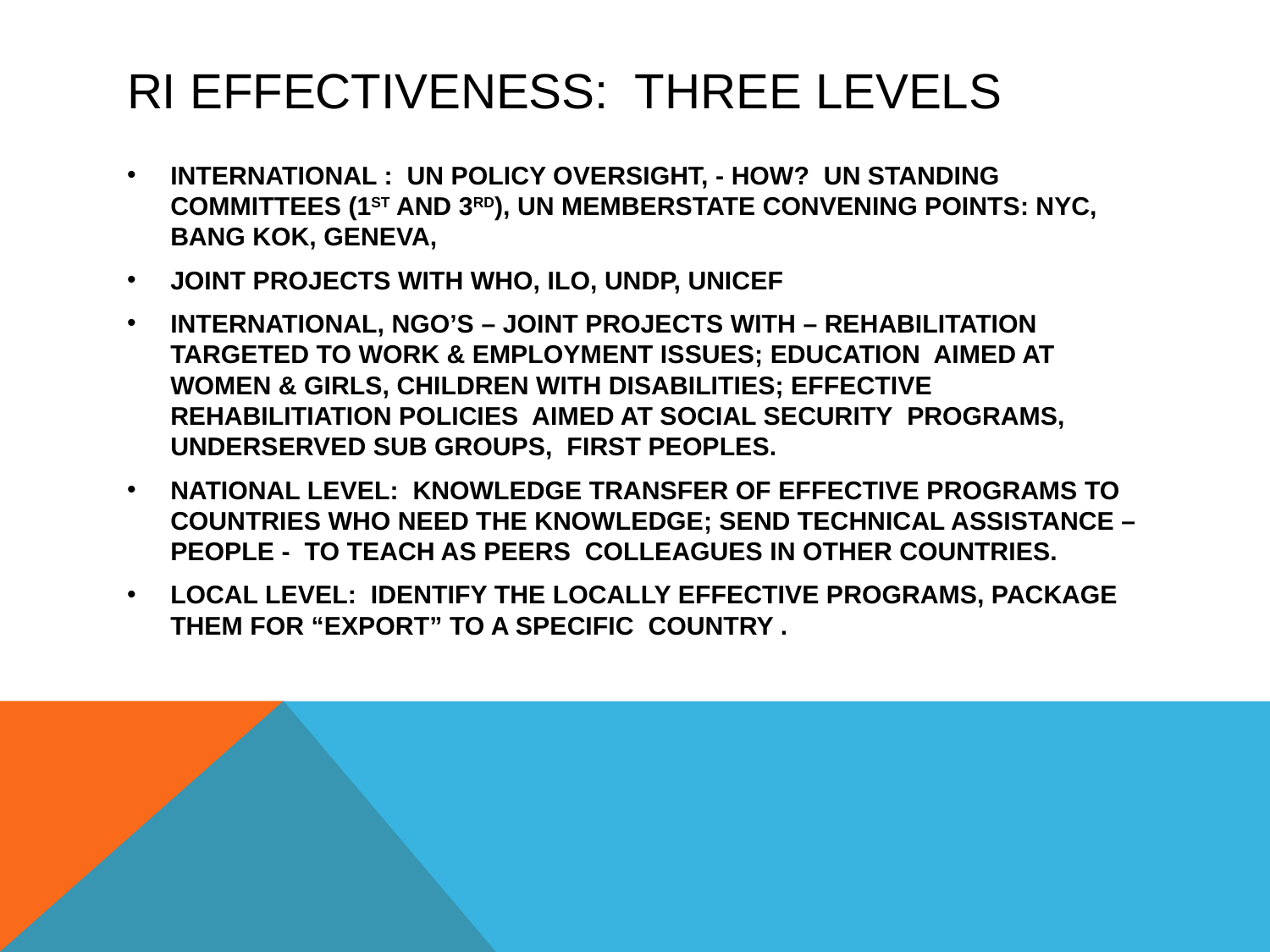

# RI EFFECTIVENESS:  THREE LEVELS
INTERNATIONAL :  UN POLICY OVERSIGHT, - HOW?  UN STANDING COMMITTEES (1ST AND 3RD), UN MEMBERSTATE CONVENING POINTS: NYC, BANG KOK, GENEVA,
JOINT PROJECTS WITH WHO, ILO, UNDP, UNICEF
INTERNATIONAL, NGO’S – JOINT PROJECTS WITH – REHABILITATION  TARGETED TO WORK & EMPLOYMENT ISSUES; EDUCATION  AIMED AT WOMEN & GIRLS, CHILDREN WITH DISABILITIES; EFFECTIVE REHABILITIATION POLICIES  AIMED AT SOCIAL SECURITY  PROGRAMS,  UNDERSERVED SUB GROUPS,  FIRST PEOPLES.
NATIONAL LEVEL:  KNOWLEDGE TRANSFER OF EFFECTIVE PROGRAMS TO COUNTRIES WHO NEED THE KNOWLEDGE; SEND TECHNICAL ASSISTANCE – PEOPLE -  TO TEACH AS PEERS  COLLEAGUES IN OTHER COUNTRIES.
LOCAL LEVEL:  IDENTIFY THE LOCALLY EFFECTIVE PROGRAMS, PACKAGE THEM FOR “EXPORT” TO A SPECIFIC  COUNTRY .